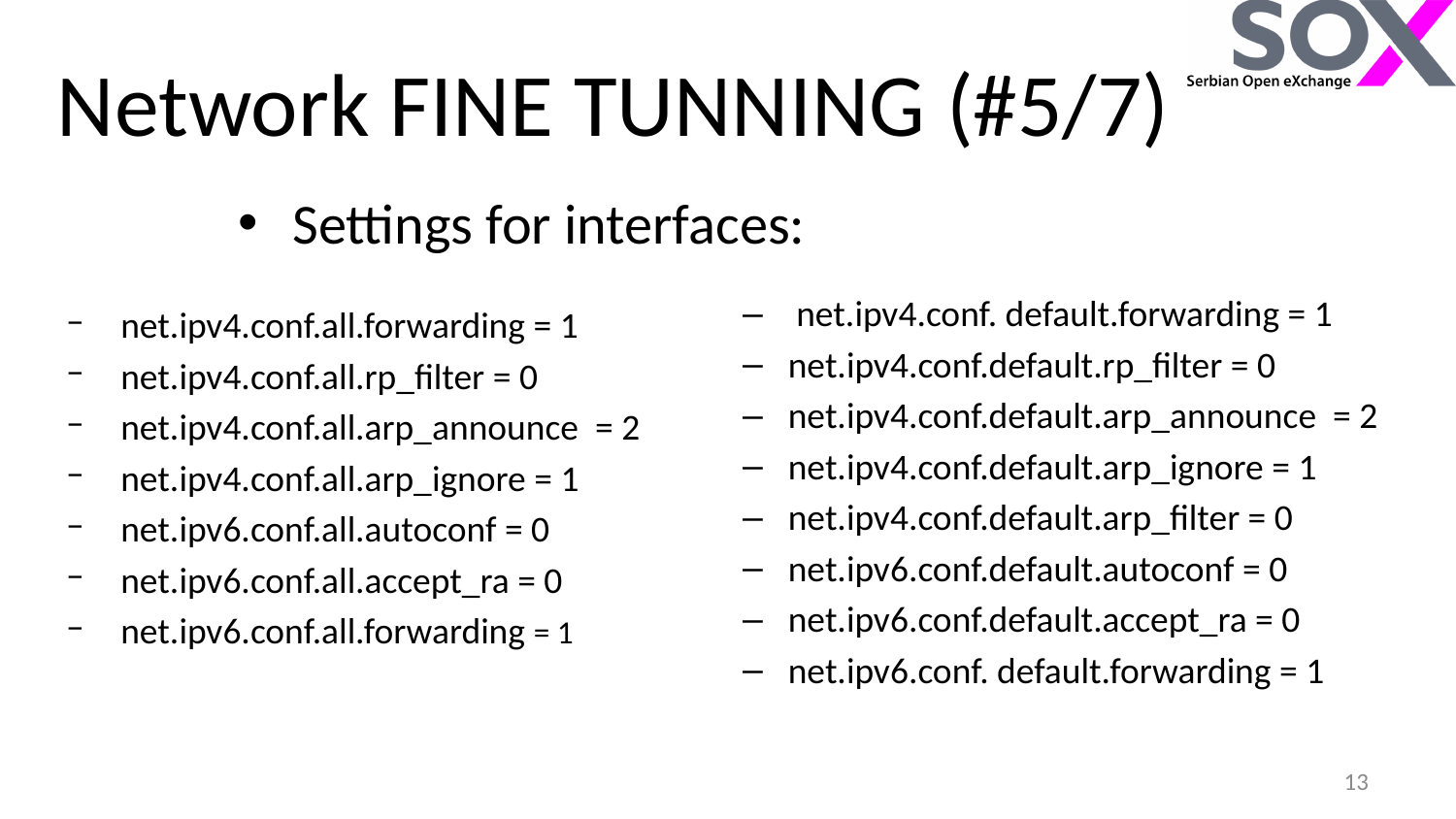

# Network FINE TUNNING (#5/7)
Settings for interfaces:
 net.ipv4.conf. default.forwarding = 1
net.ipv4.conf.default.rp_filter = 0
net.ipv4.conf.default.arp_announce  = 2
net.ipv4.conf.default.arp_ignore = 1
net.ipv4.conf.default.arp_filter = 0
net.ipv6.conf.default.autoconf = 0
net.ipv6.conf.default.accept_ra = 0
net.ipv6.conf. default.forwarding = 1

net.ipv4.conf.all.forwarding = 1
net.ipv4.conf.all.rp_filter = 0
net.ipv4.conf.all.arp_announce  = 2
net.ipv4.conf.all.arp_ignore = 1
net.ipv6.conf.all.autoconf = 0
net.ipv6.conf.all.accept_ra = 0
net.ipv6.conf.all.forwarding = 1
13